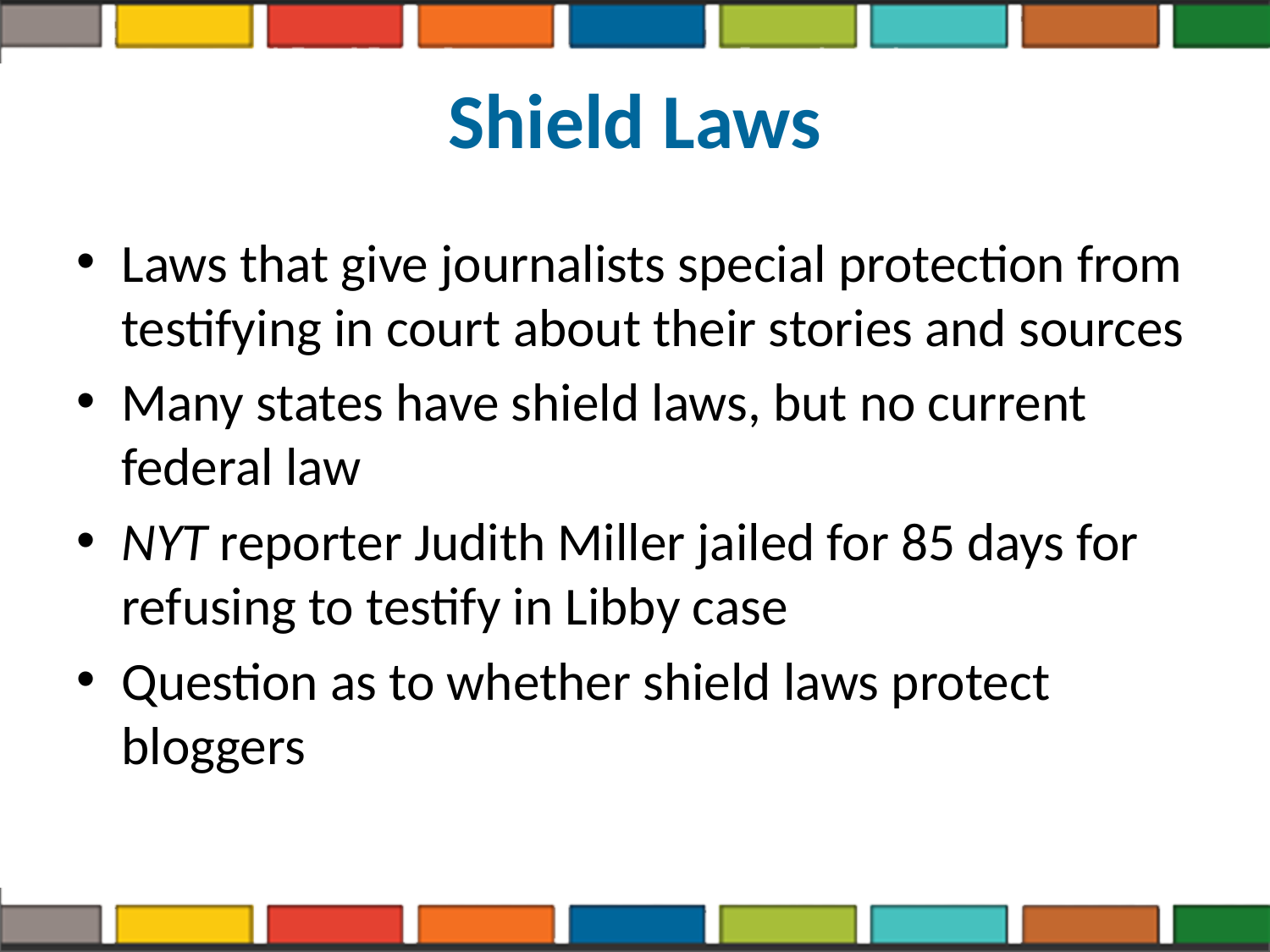

# Shield Laws
Laws that give journalists special protection from testifying in court about their stories and sources
Many states have shield laws, but no current federal law
NYT reporter Judith Miller jailed for 85 days for refusing to testify in Libby case
Question as to whether shield laws protect bloggers